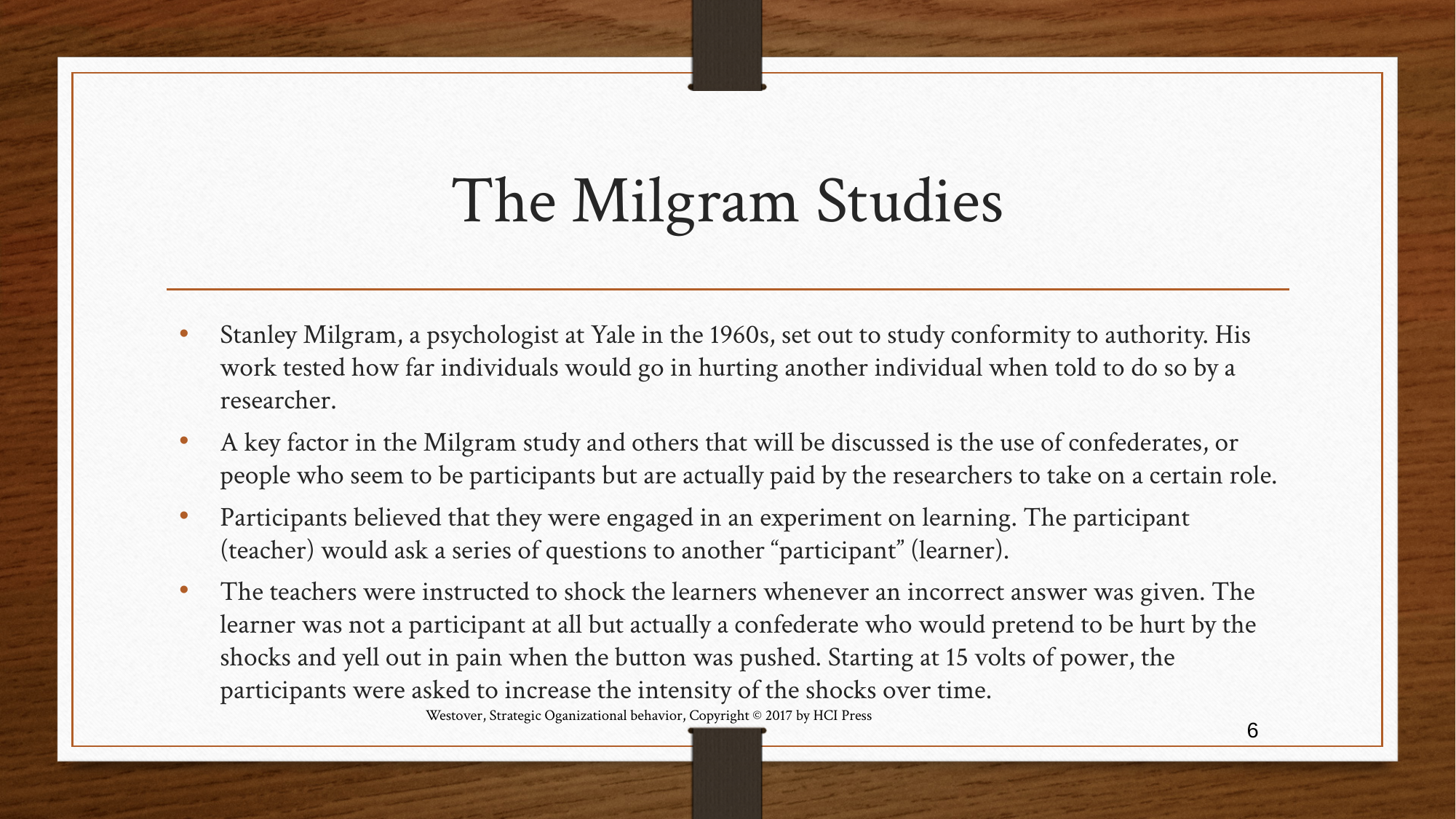

# The Milgram Studies
Stanley Milgram, a psychologist at Yale in the 1960s, set out to study conformity to authority. His work tested how far individuals would go in hurting another individual when told to do so by a researcher.
A key factor in the Milgram study and others that will be discussed is the use of confederates, or people who seem to be participants but are actually paid by the researchers to take on a certain role.
Participants believed that they were engaged in an experiment on learning. The participant (teacher) would ask a series of questions to another “participant” (learner).
The teachers were instructed to shock the learners whenever an incorrect answer was given. The learner was not a participant at all but actually a confederate who would pretend to be hurt by the shocks and yell out in pain when the button was pushed. Starting at 15 volts of power, the participants were asked to increase the intensity of the shocks over time.
Westover, Strategic Oganizational behavior, Copyright © 2017 by HCI Press
6